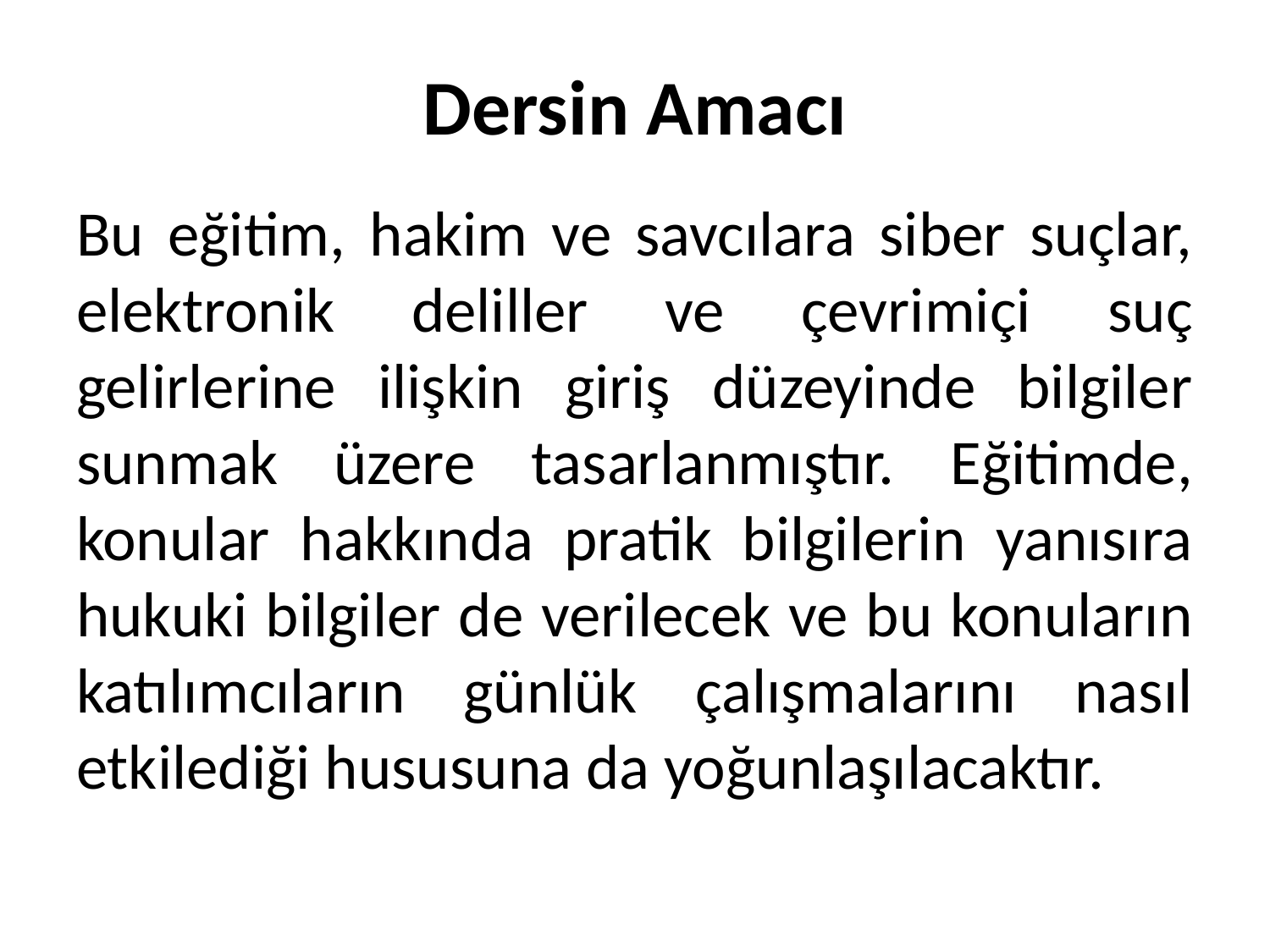

# Dersin Amacı
Bu eğitim, hakim ve savcılara siber suçlar, elektronik deliller ve çevrimiçi suç gelirlerine ilişkin giriş düzeyinde bilgiler sunmak üzere tasarlanmıştır. Eğitimde, konular hakkında pratik bilgilerin yanısıra hukuki bilgiler de verilecek ve bu konuların katılımcıların günlük çalışmalarını nasıl etkilediği hususuna da yoğunlaşılacaktır.